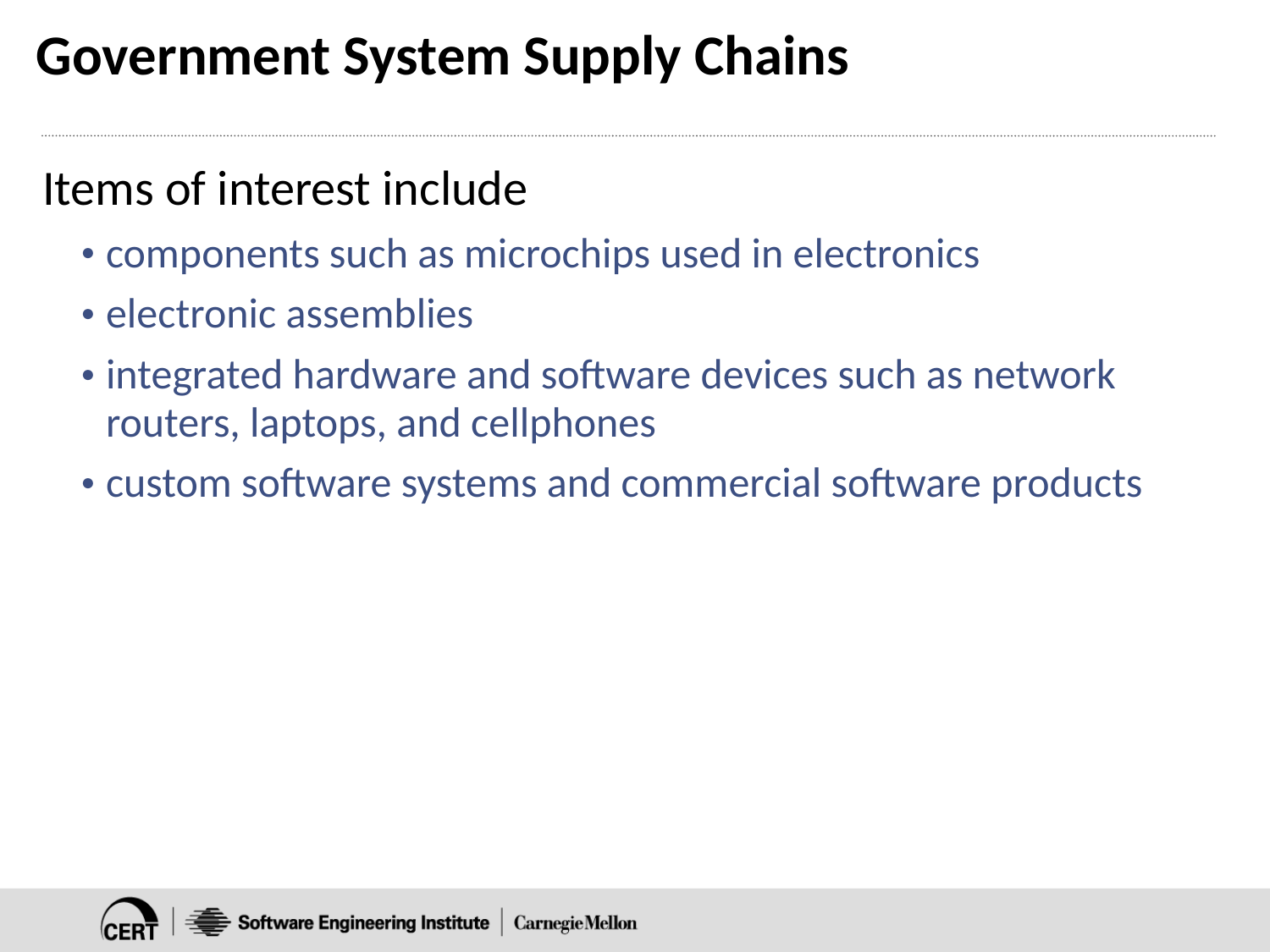

# Government System Supply Chains
Items of interest include
components such as microchips used in electronics
electronic assemblies
integrated hardware and software devices such as network routers, laptops, and cellphones
custom software systems and commercial software products